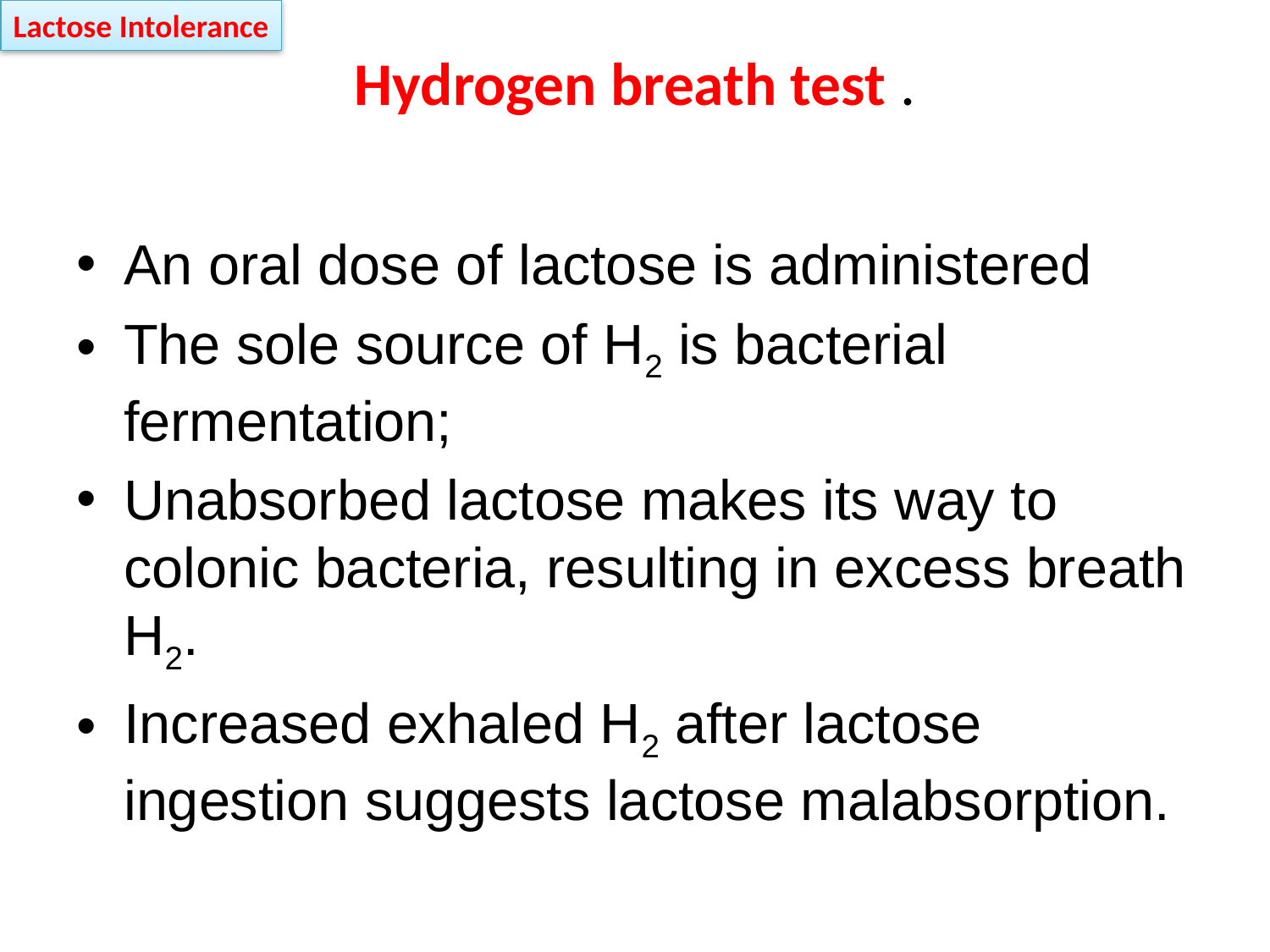

Lactose Intolerance
# Hydrogen breath test .
An oral dose of lactose is administered
The sole source of H2 is bacterial fermentation;
Unabsorbed lactose makes its way to colonic bacteria, resulting in excess breath H2.
Increased exhaled H2 after lactose ingestion suggests lactose malabsorption.